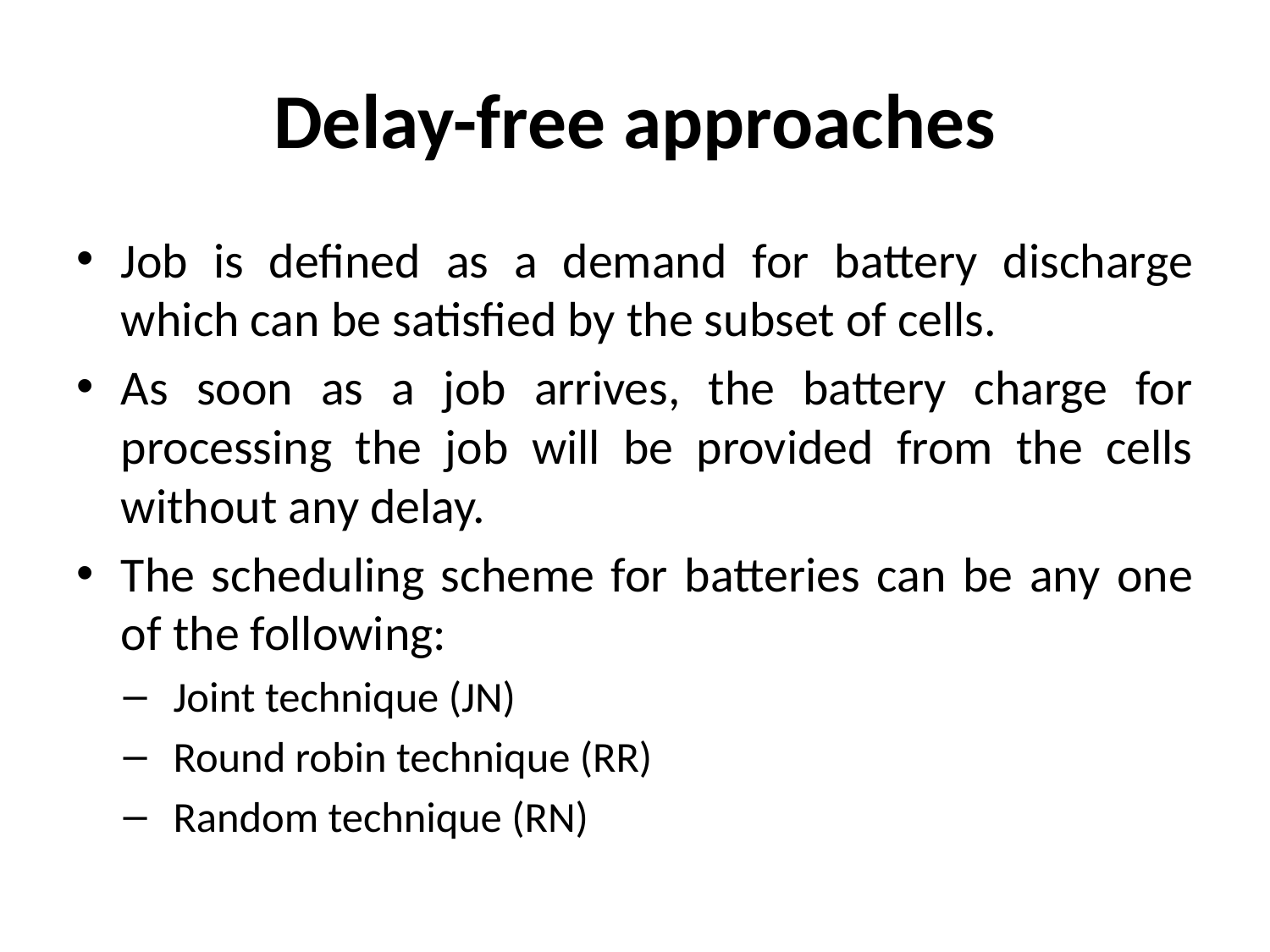

# Delay-free approaches
Job is defined as a demand for battery discharge which can be satisfied by the subset of cells.
As soon as a job arrives, the battery charge for processing the job will be provided from the cells without any delay.
The scheduling scheme for batteries can be any one of the following:
Joint technique (JN)
Round robin technique (RR)
Random technique (RN)